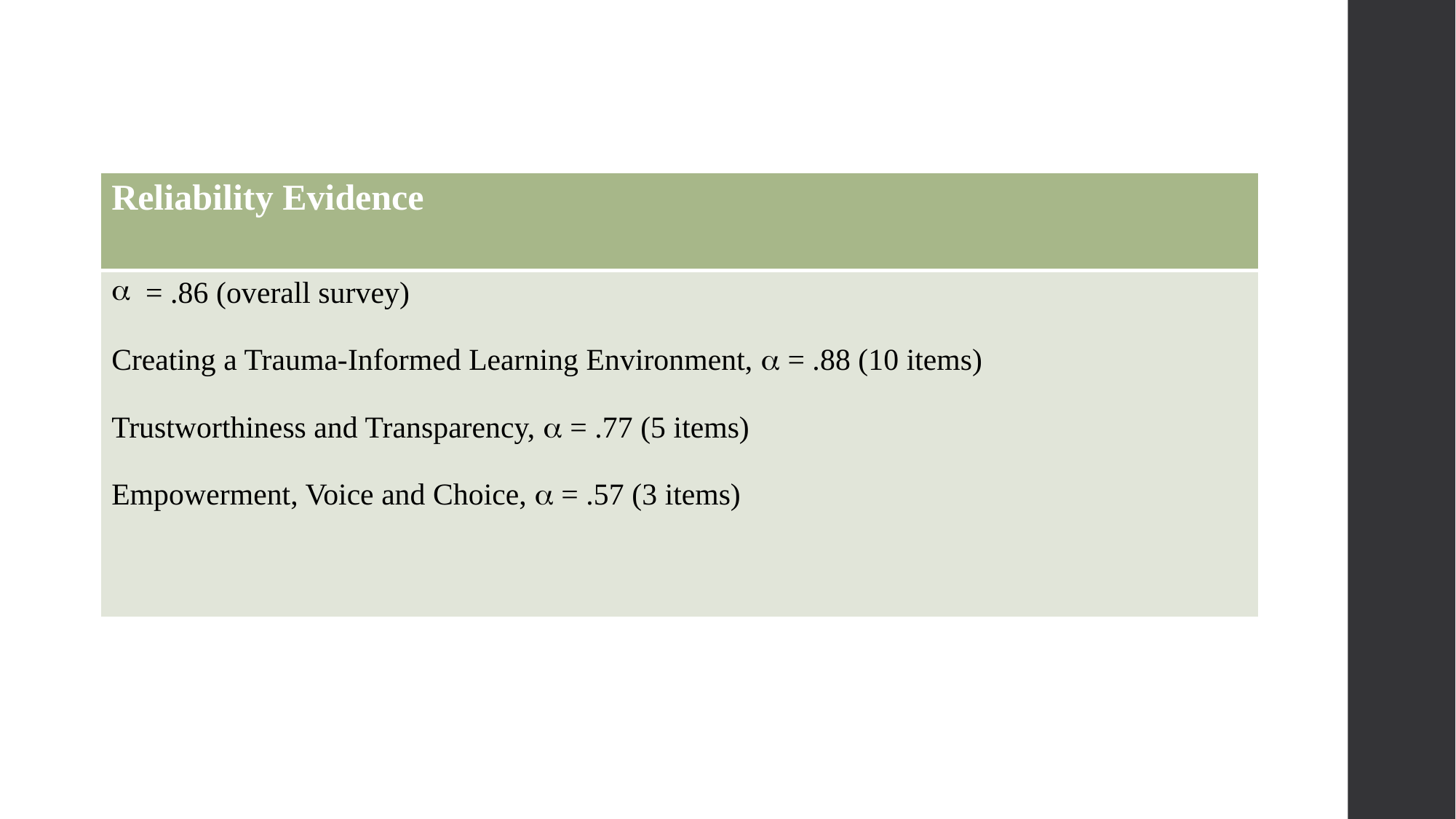

| Reliability Evidence |
| --- |
| = .86 (overall survey) Creating a Trauma-Informed Learning Environment, α = .88 (10 items) Trustworthiness and Transparency, α = .77 (5 items) Empowerment, Voice and Choice, α = .57 (3 items) |